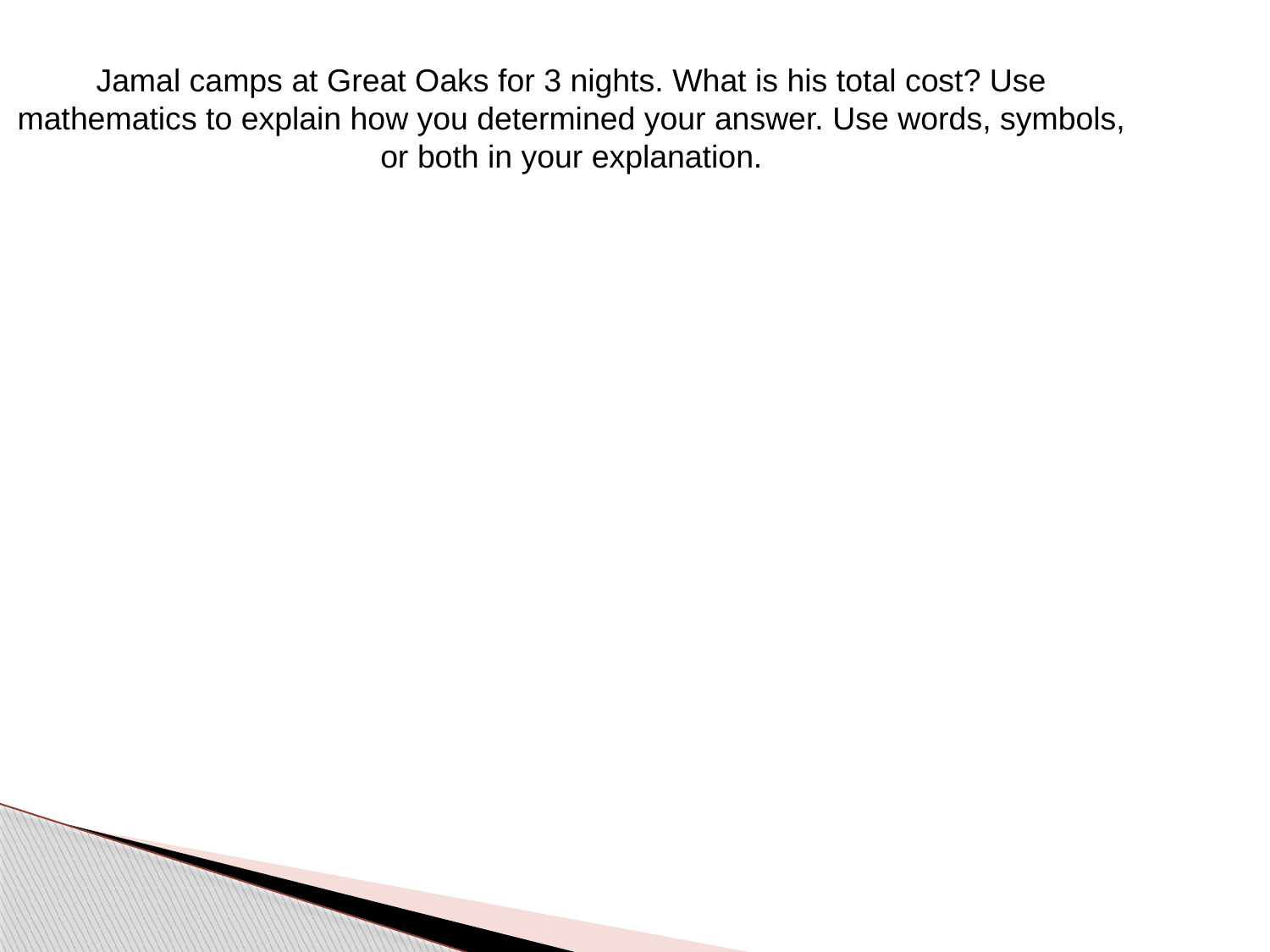

Jamal camps at Great Oaks for 3 nights. What is his total cost? Use mathematics to explain how you determined your answer. Use words, symbols, or both in your explanation.